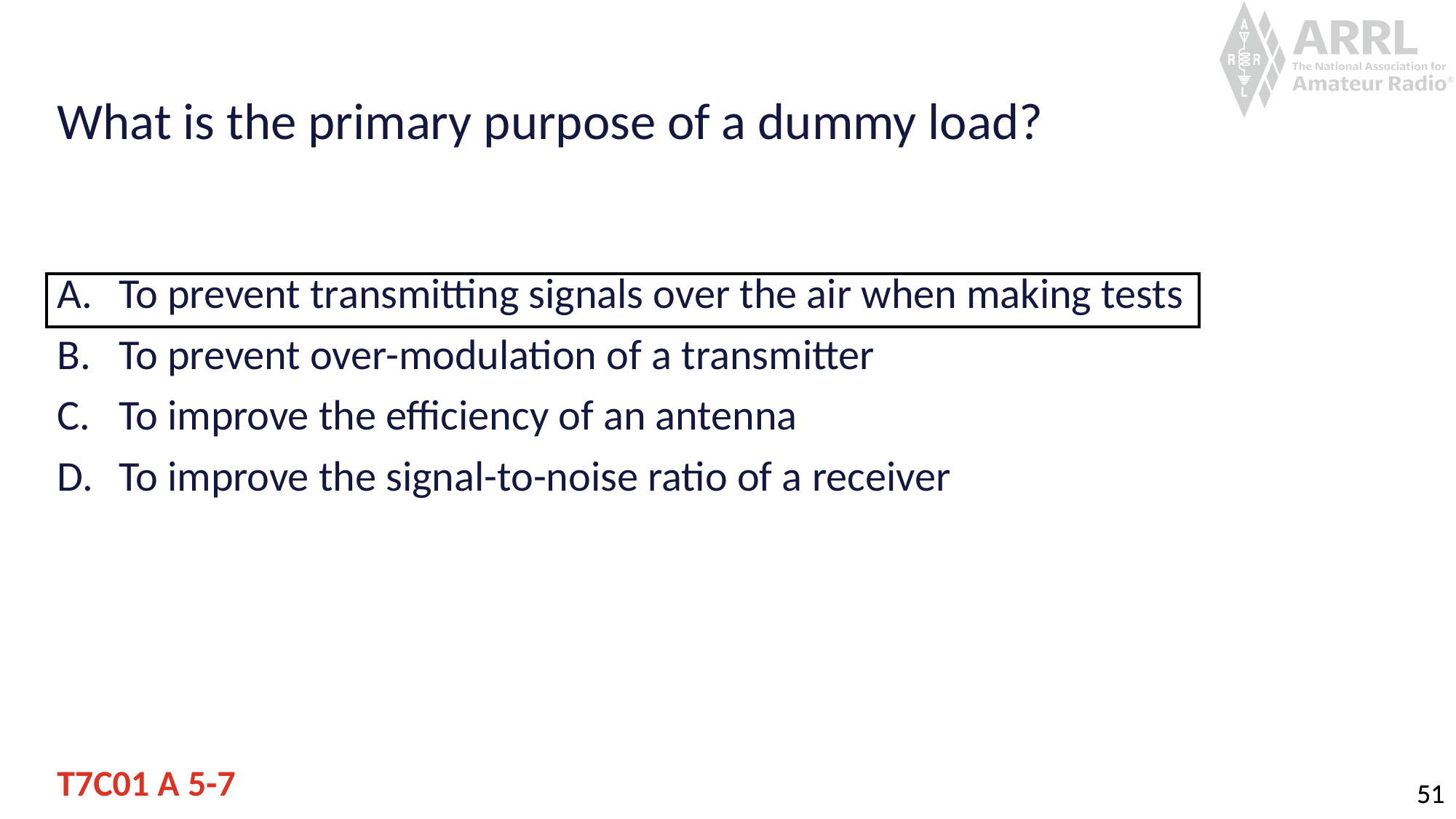

# What is the primary purpose of a dummy load?
To prevent transmitting signals over the air when making tests
To prevent over-modulation of a transmitter
To improve the efficiency of an antenna
To improve the signal-to-noise ratio of a receiver

T7C01 A 5-7